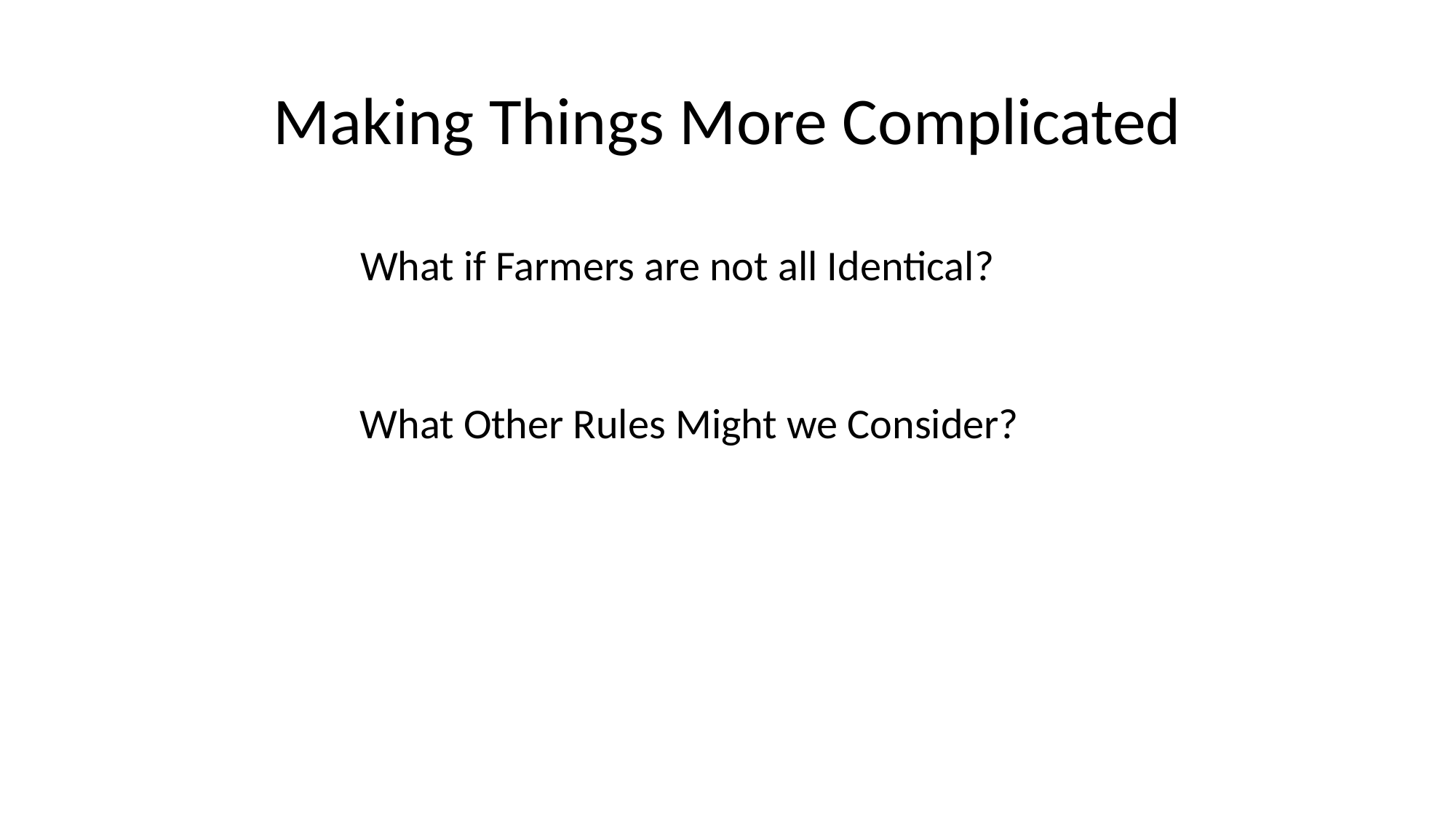

# Making Things More Complicated
What if Farmers are not all Identical?
What Other Rules Might we Consider?